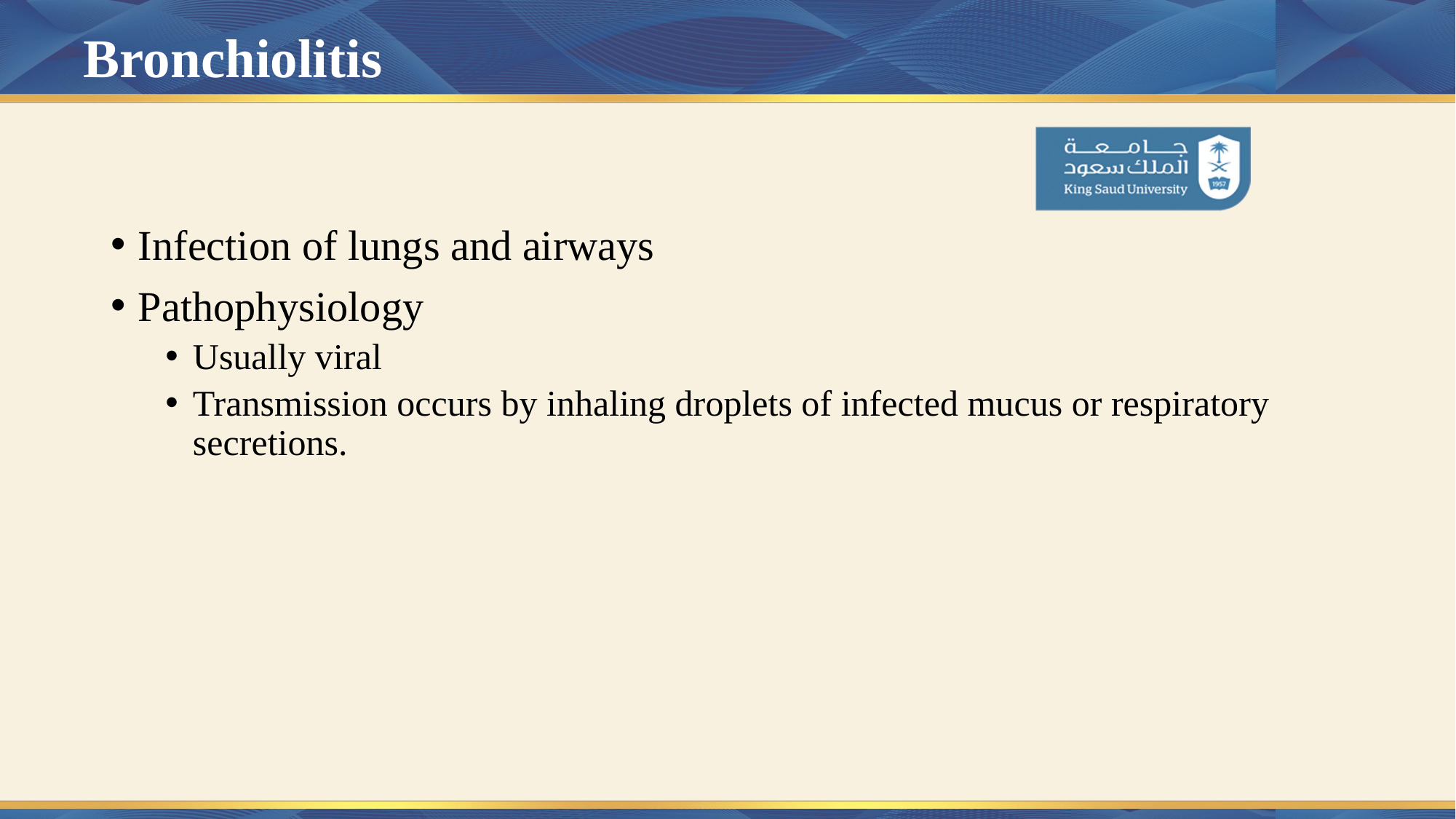

# Bronchiolitis
Infection of lungs and airways
Pathophysiology
Usually viral
Transmission occurs by inhaling droplets of infected mucus or respiratory secretions.